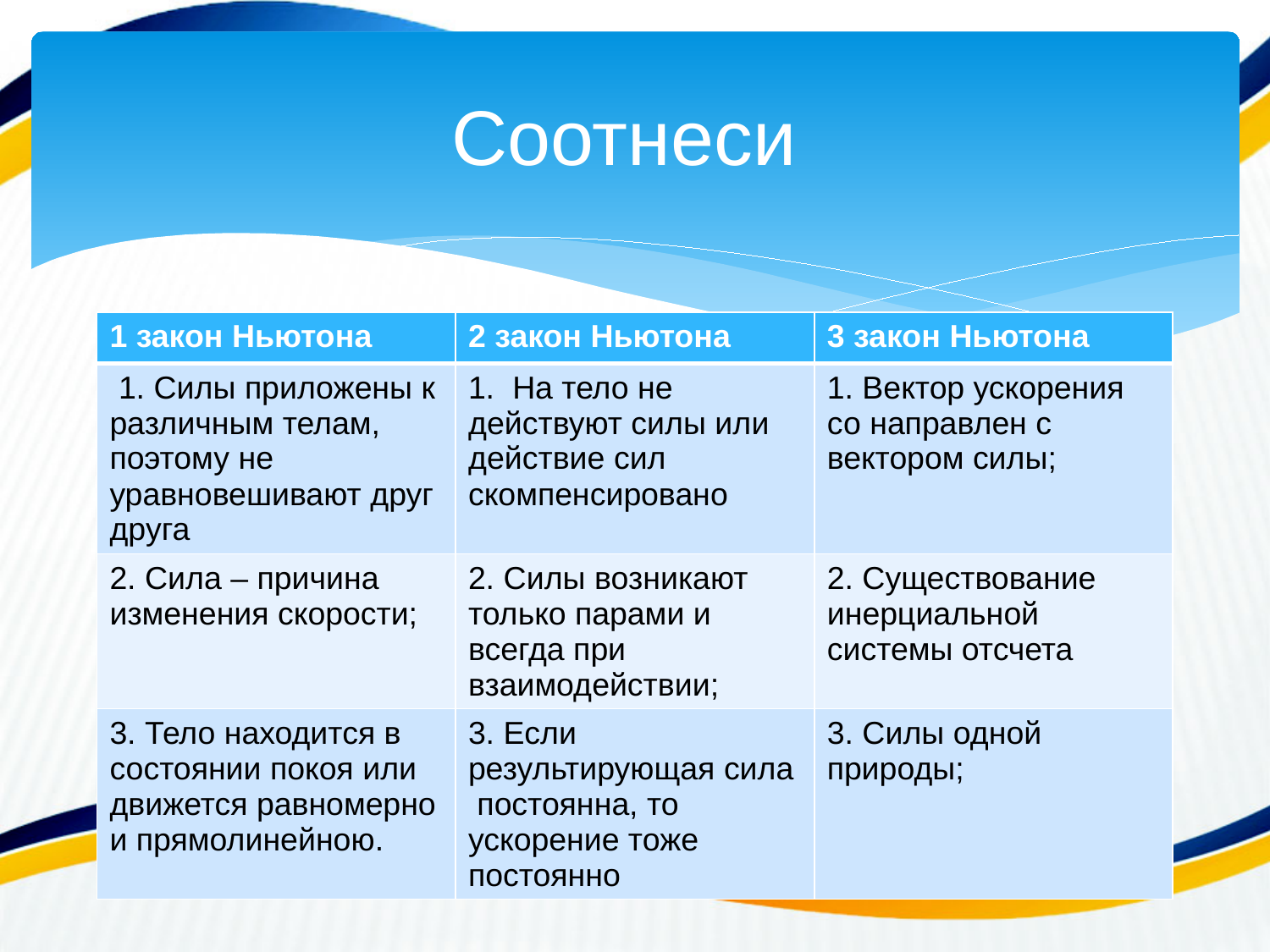

# Соотнеси
| 1 закон Ньютона | 2 закон Ньютона | 3 закон Ньютона |
| --- | --- | --- |
| 1. Силы приложены к различным телам, поэтому не уравновешивают друг друга | 1. На тело не действуют силы или действие сил скомпенсировано | 1. Вектор ускорения со направлен с вектором силы; |
| 2. Сила – причина изменения скорости; | 2. Силы возникают только парами и всегда при взаимодействии; | 2. Существование инерциальной системы отсчета |
| 3. Тело находится в состоянии покоя или движется равномерно и прямолинейною. | 3. Если результирующая сила постоянна, то ускорение тоже постоянно | 3. Силы одной природы; |